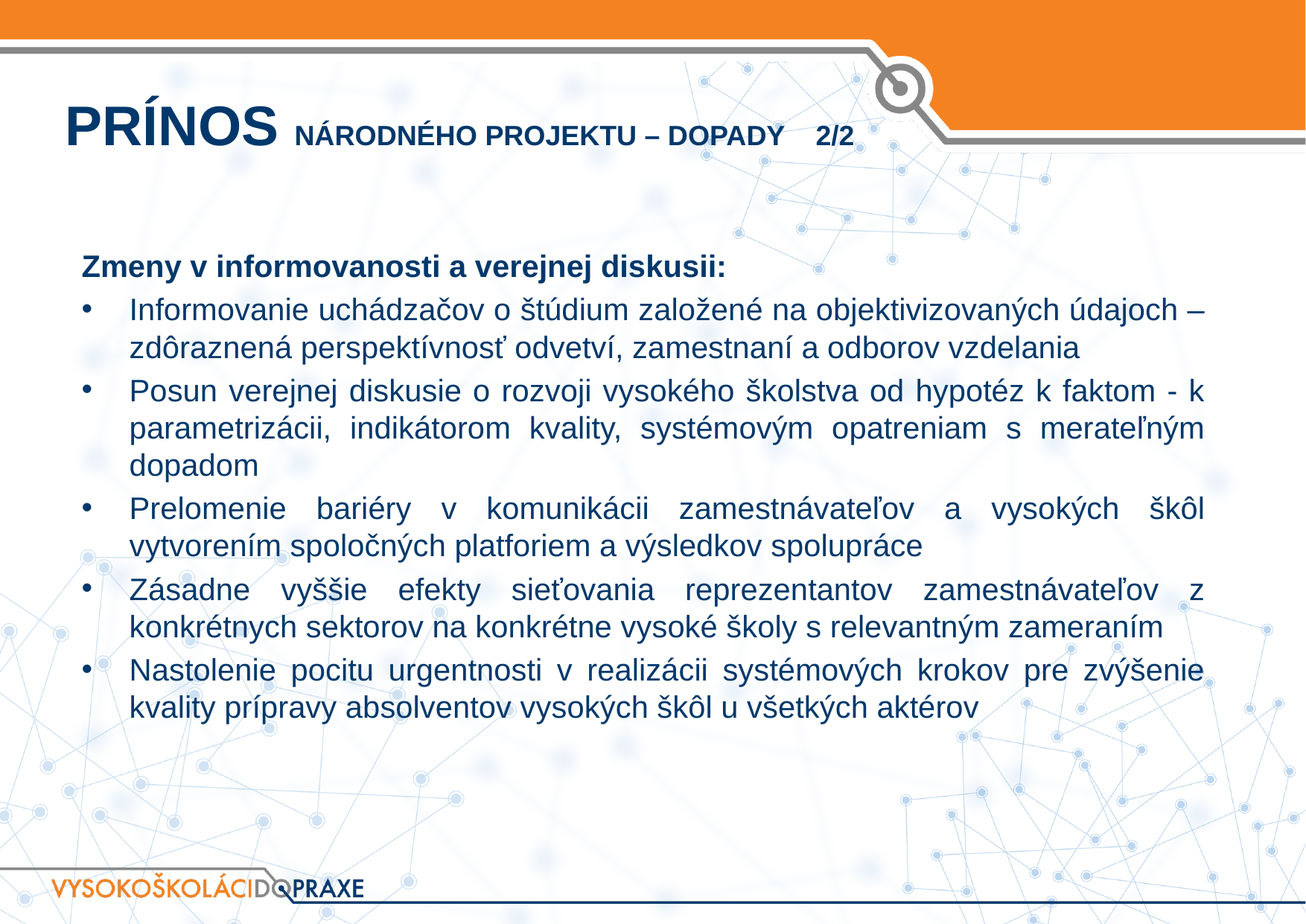

# Prínos národného projektu – dopady    2/2
Zmeny v informovanosti a verejnej diskusii:
Informovanie uchádzačov o štúdium založené na objektivizovaných údajoch – zdôraznená perspektívnosť odvetví, zamestnaní a odborov vzdelania
Posun verejnej diskusie o rozvoji vysokého školstva od hypotéz k faktom - k parametrizácii, indikátorom kvality, systémovým opatreniam s merateľným dopadom
Prelomenie bariéry v komunikácii zamestnávateľov a vysokých škôl vytvorením spoločných platforiem a výsledkov spolupráce
Zásadne vyššie efekty sieťovania reprezentantov zamestnávateľov z konkrétnych sektorov na konkrétne vysoké školy s relevantným zameraním
Nastolenie pocitu urgentnosti v realizácii systémových krokov pre zvýšenie kvality prípravy absolventov vysokých škôl u všetkých aktérov